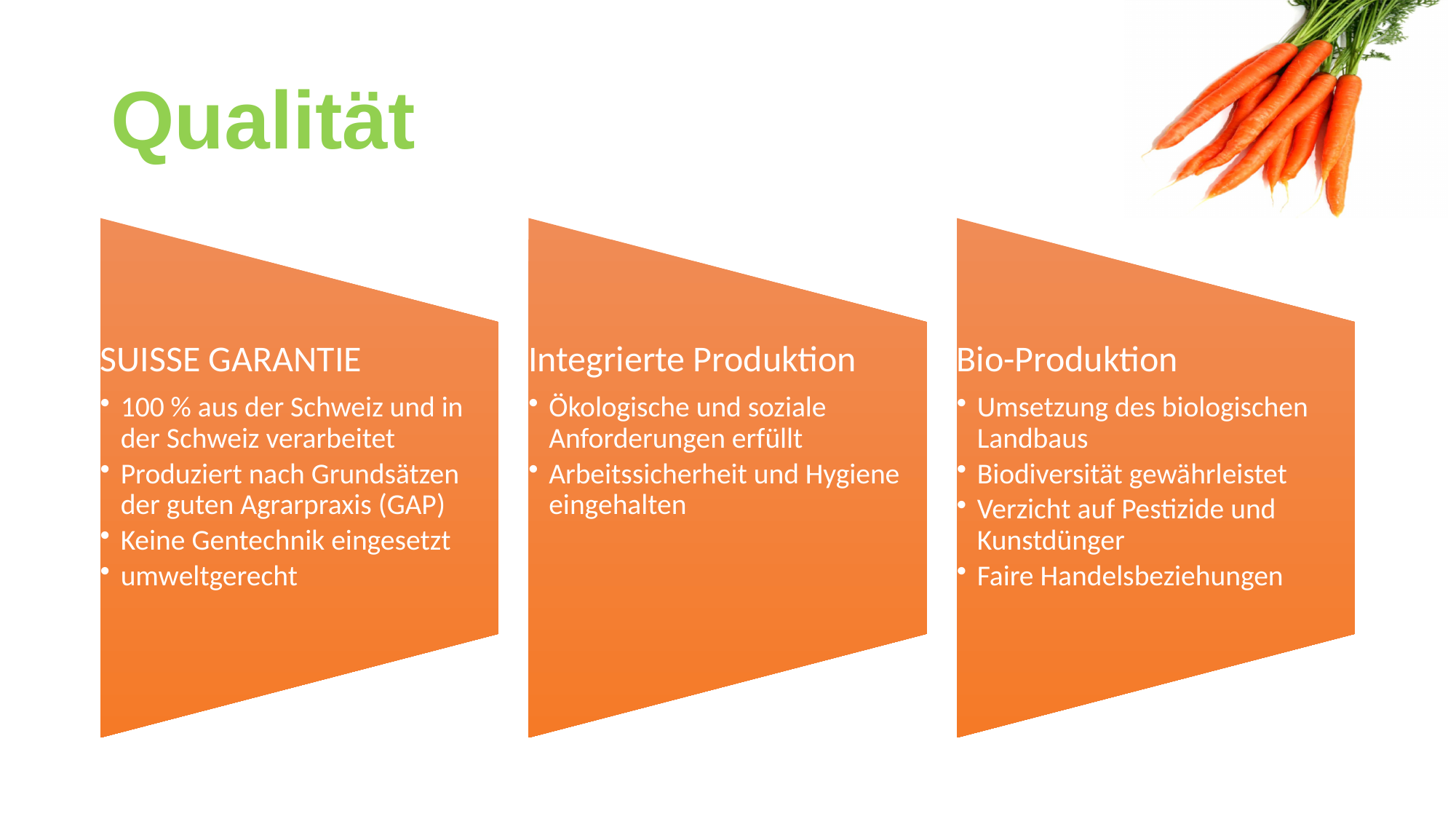

# Qualität
SUISSE GARANTIE
100 % aus der Schweiz und in der Schweiz verarbeitet
Produziert nach Grundsätzen der guten Agrarpraxis (GAP)
Keine Gentechnik eingesetzt
umweltgerecht
Integrierte Produktion
Ökologische und soziale Anforderungen erfüllt
Arbeitssicherheit und Hygiene eingehalten

Bio-Produktion
Umsetzung des biologischen Landbaus
Biodiversität gewährleistet
Verzicht auf Pestizide und Kunstdünger
Faire Handelsbeziehungen